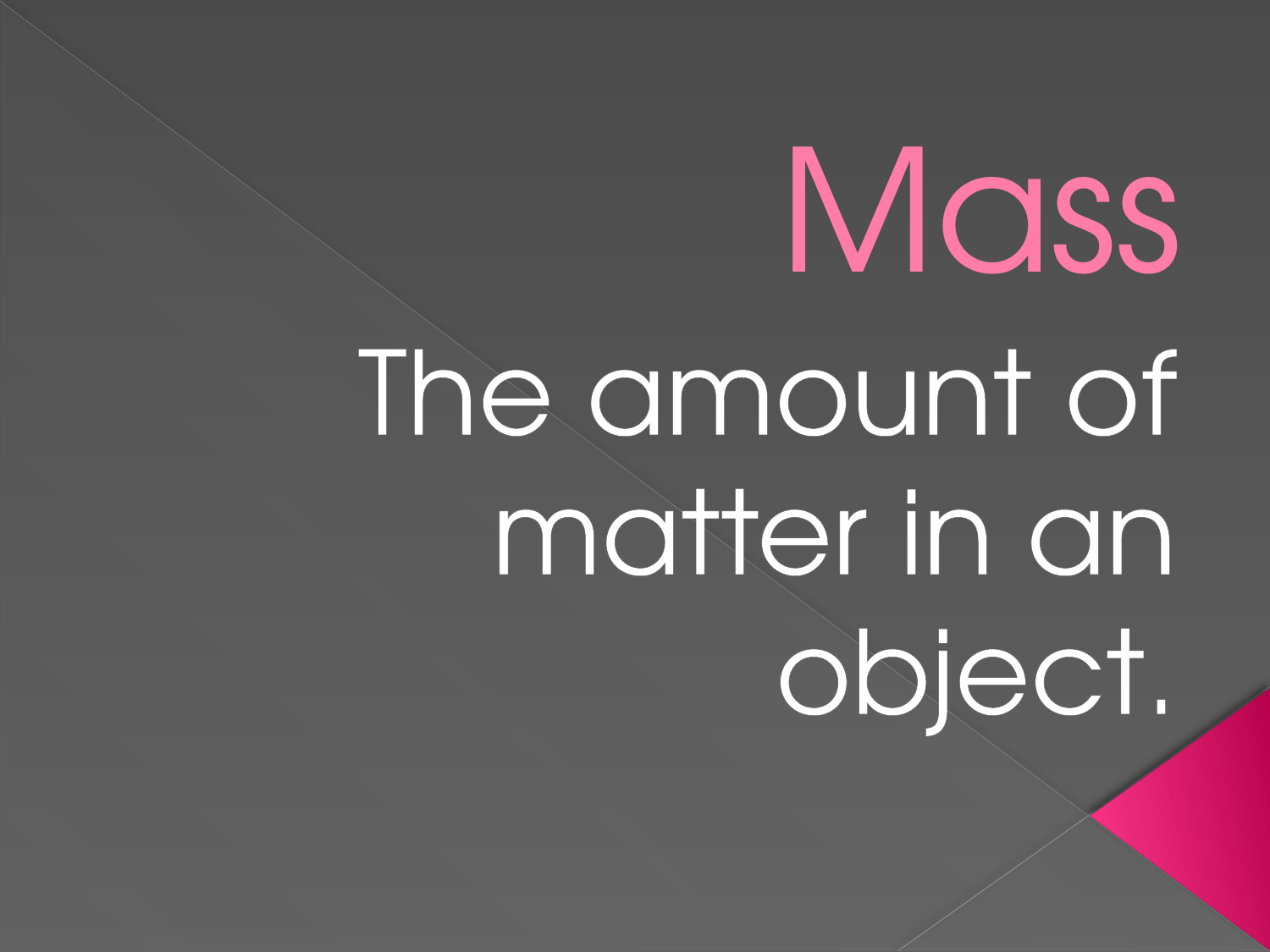

# Mass
The amount of matter in an object.